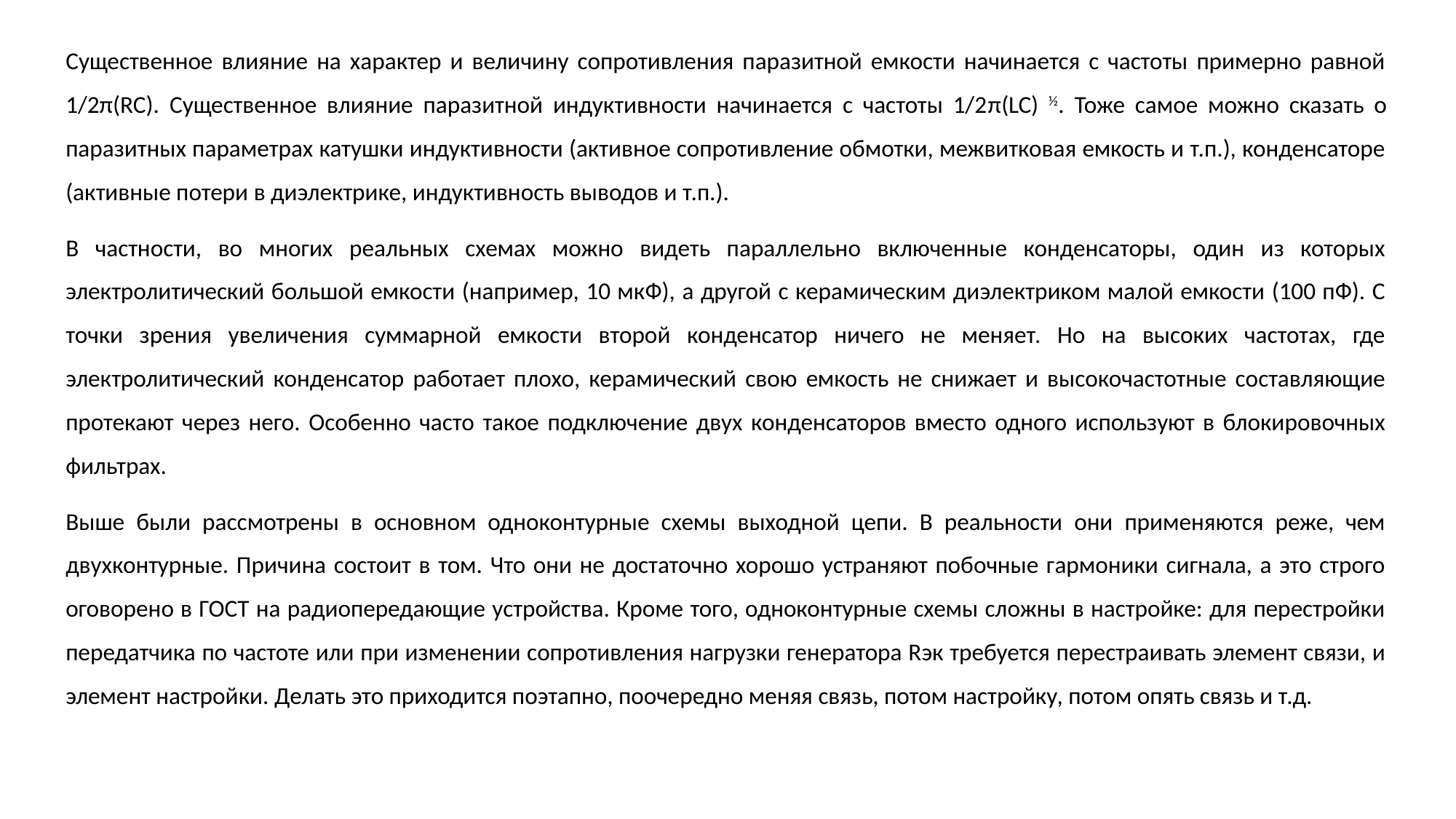

Существенное влияние на характер и величину сопротивления паразитной емкости начинается с частоты примерно равной 1/2π(RC). Существенное влияние паразитной индуктивности начинается с частоты 1/2π(LC) ½. Тоже самое можно сказать о паразитных параметрах катушки индуктивности (активное сопротивление обмотки, межвитковая емкость и т.п.), конденсаторе (активные потери в диэлектрике, индуктивность выводов и т.п.).
В частности, во многих реальных схемах можно видеть параллельно включенные конденсаторы, один из которых электролитический большой емкости (например, 10 мкФ), а другой с керамическим диэлектриком малой емкости (100 пФ). С точки зрения увеличения суммарной емкости второй конденсатор ничего не меняет. Но на высоких частотах, где электролитический конденсатор работает плохо, керамический свою емкость не снижает и высокочастотные составляющие протекают через него. Особенно часто такое подключение двух конденсаторов вместо одного используют в блокировочных фильтрах.
Выше были рассмотрены в основном одноконтурные схемы выходной цепи. В реальности они применяются реже, чем двухконтурные. Причина состоит в том. Что они не достаточно хорошо устраняют побочные гармоники сигнала, а это строго оговорено в ГОСТ на радиопередающие устройства. Кроме того, одноконтурные схемы сложны в настройке: для перестройки передатчика по частоте или при изменении сопротивления нагрузки генератора Rэк требуется перестраивать элемент связи, и элемент настройки. Делать это приходится поэтапно, поочередно меняя связь, потом настройку, потом опять связь и т.д.